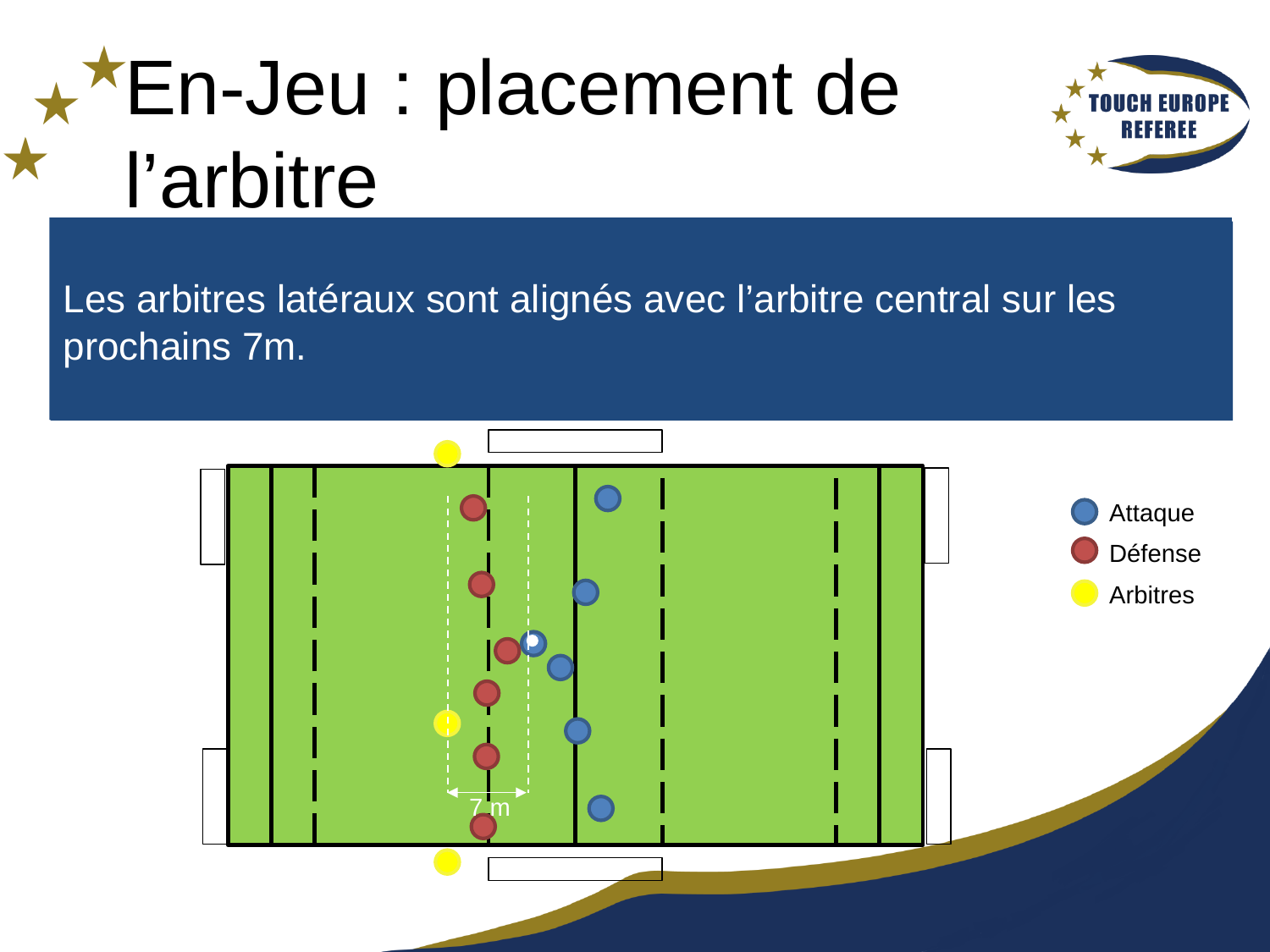

# En-Jeu : placement de l’arbitre
L’arbitre anticipe le touch, au moment du rollball, il doit déjà être sur la ligne de hors jeu (7m en retrait de la marque), décalé de l’axe du jeu de 1 ou 2 joueurs pour se dégager l’angle de vue
Les arbitres latéraux sont alignés avec l’arbitre central sur les prochains 7m.

Attaque

Défense

Arbitres

7 m